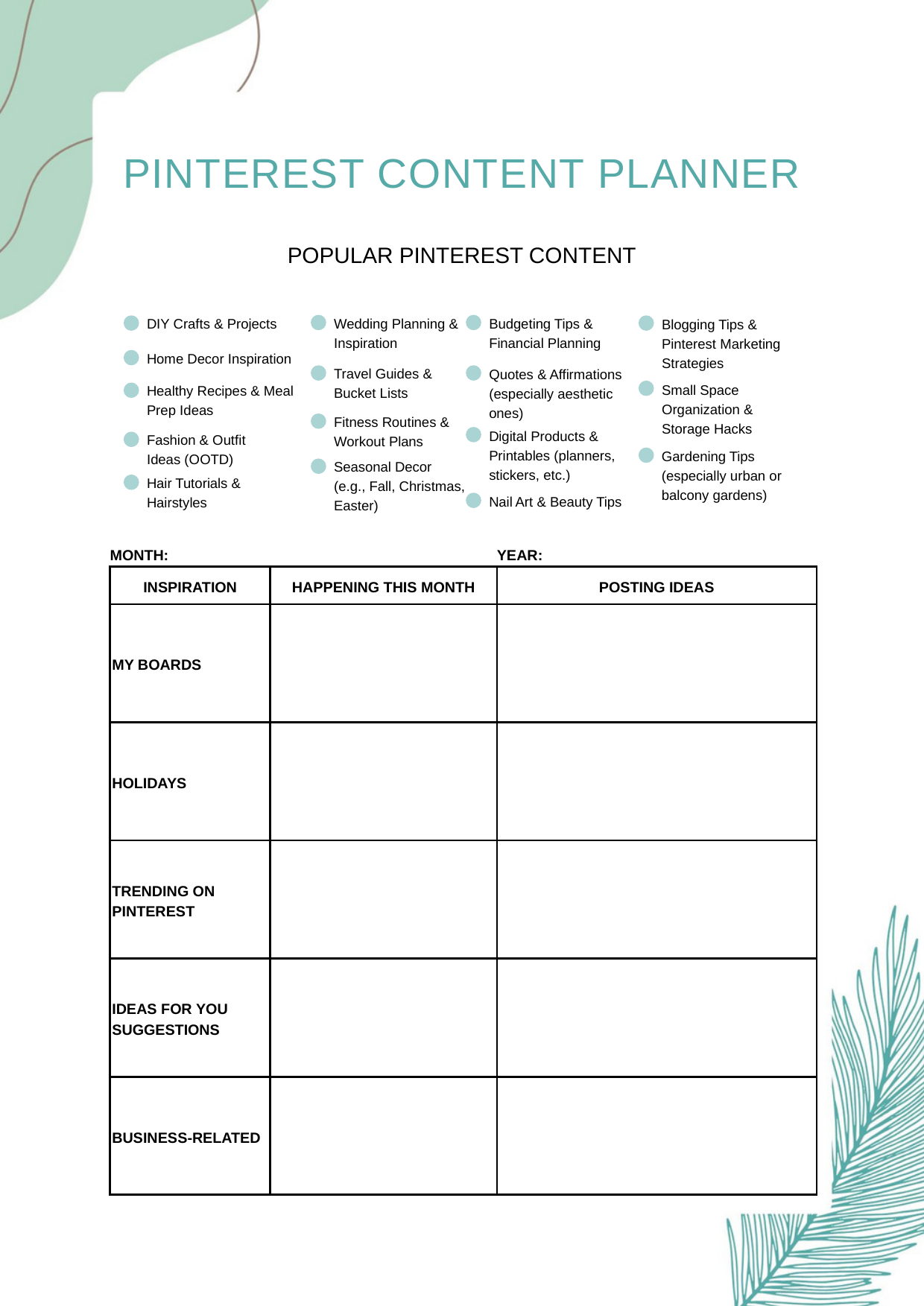

PINTEREST CONTENT PLANNER
POPULAR PINTEREST CONTENT
DIY Crafts & Projects
Wedding Planning & Inspiration
Budgeting Tips & Financial Planning
Blogging Tips & Pinterest Marketing Strategies

Home Decor Inspiration

Travel Guides & Bucket Lists
Quotes & Affirmations (especially aesthetic ones)

Small Space Organization & Storage Hacks
Healthy Recipes & Meal Prep Ideas

Fitness Routines & Workout Plans

Digital Products & Printables (planners, stickers, etc.)

Fashion & Outfit Ideas (OOTD)

Gardening Tips (especially urban or balcony gardens)

Seasonal Decor (e.g., Fall, Christmas, Easter)

Hair Tutorials & Hairstyles

Nail Art & Beauty Tips

YEAR:
MONTH:
| INSPIRATION | HAPPENING THIS MONTH | POSTING IDEAS |
| --- | --- | --- |
| MY BOARDS |  |  |
| HOLIDAYS |  |  |
| TRENDING ON PINTEREST |  |  |
| IDEAS FOR YOU SUGGESTIONS |  |  |
| BUSINESS-RELATED |  |  |